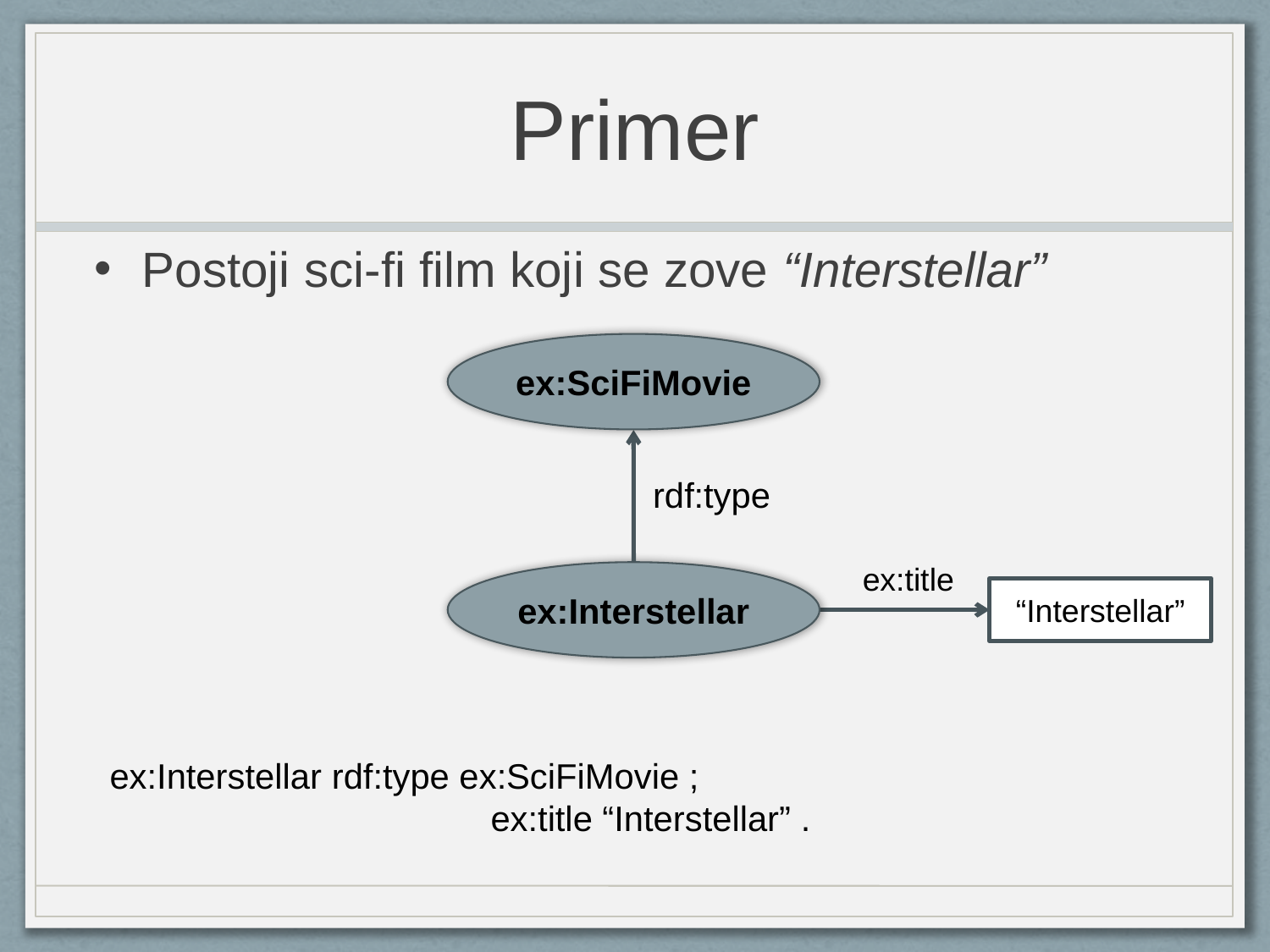

# Primer
Postoji sci-fi film koji se zove “Interstellar”
ex:SciFiMovie
rdf:type
ex:title
ex:Interstellar
“Interstellar”
ex:Interstellar rdf:type ex:SciFiMovie ;
			ex:title “Interstellar” .